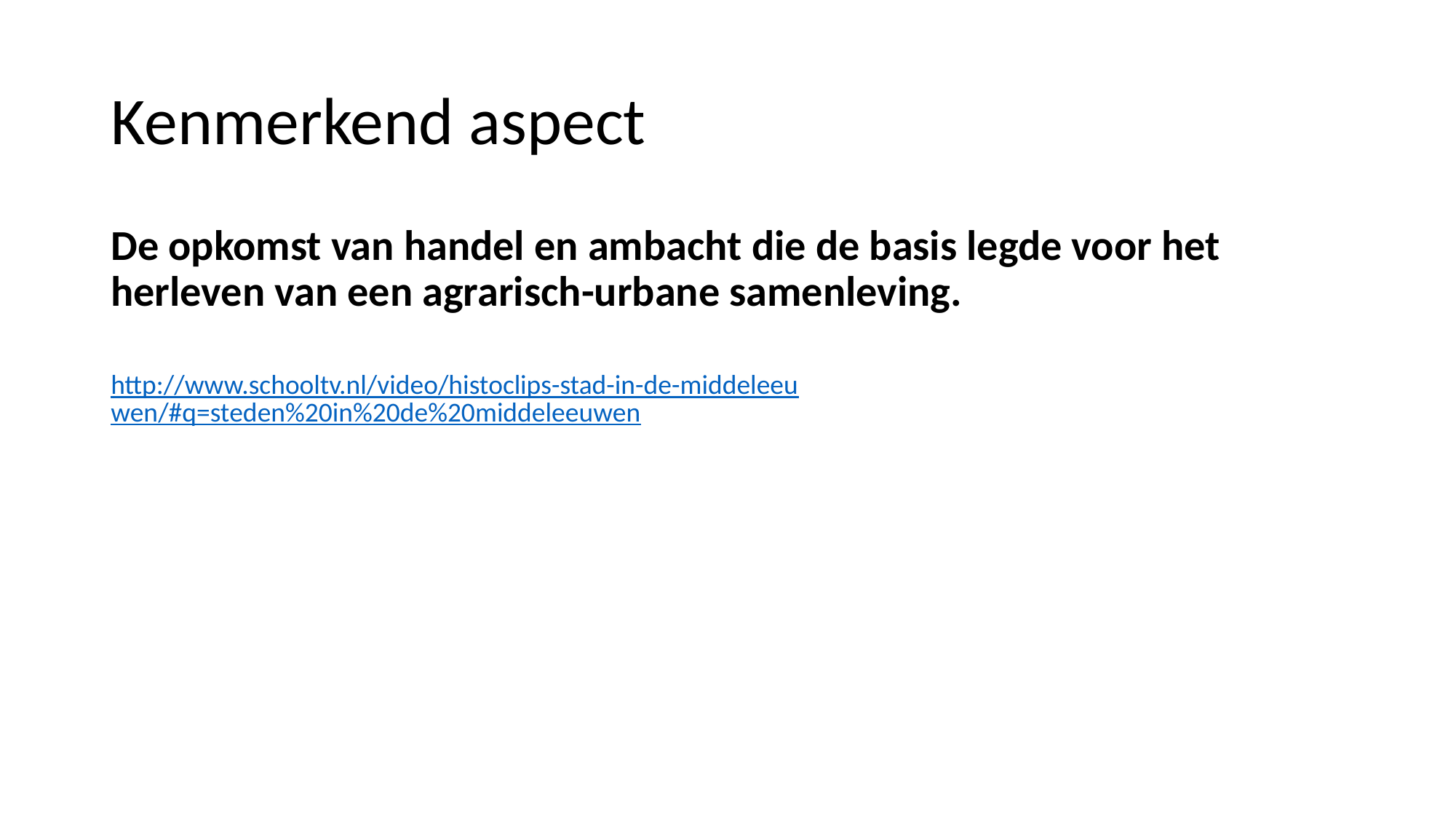

# Kenmerkend aspect
De opkomst van handel en ambacht die de basis legde voor het herleven van een agrarisch-urbane samenleving.

http://www.schooltv.nl/video/histoclips-stad-in-de-middeleeuwen/#q=steden%20in%20de%20middeleeuwen